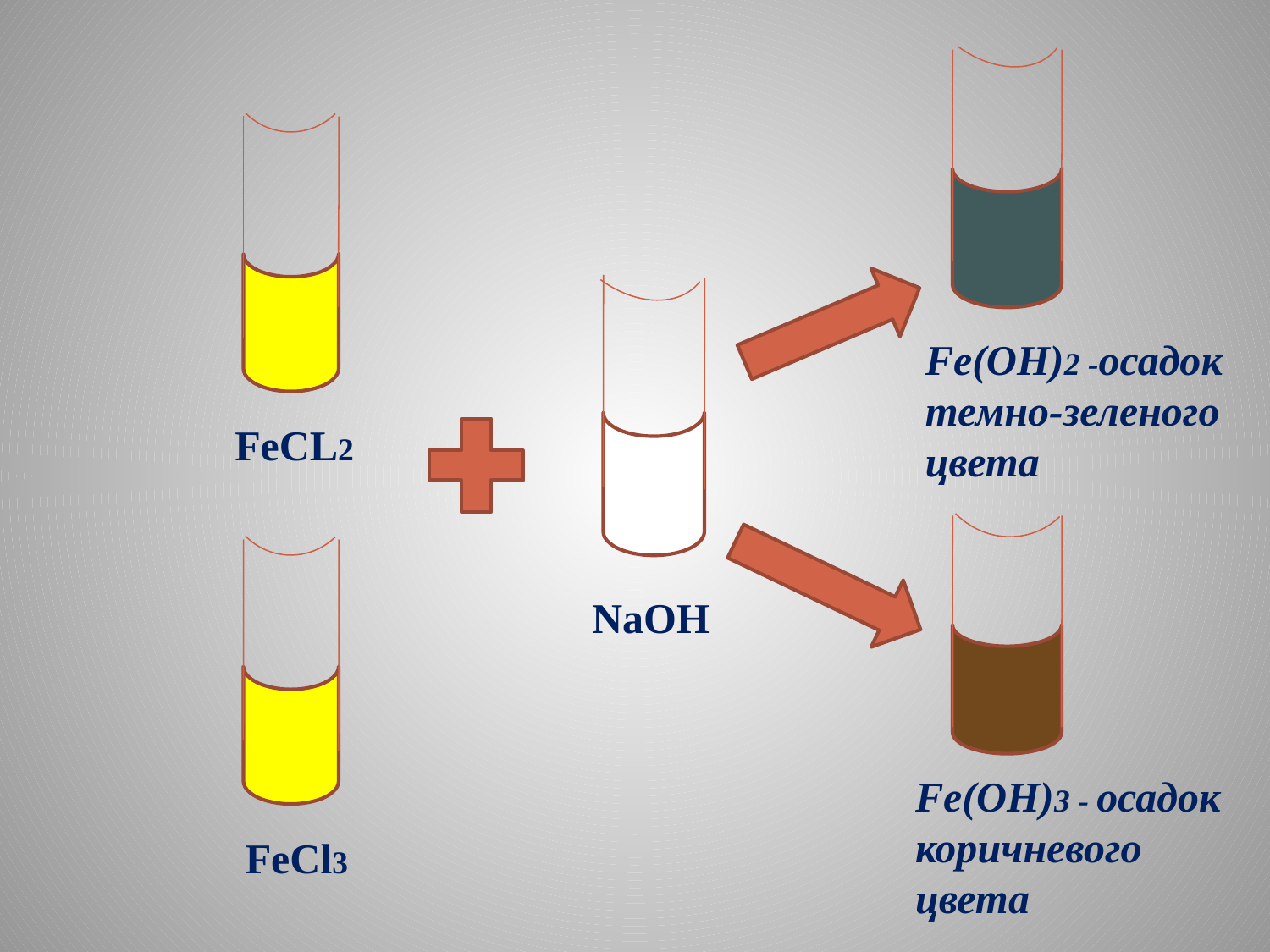

Fe(OH)2 -осадок темно-зеленого цвета

FeCL2

NaOH

Fe(OH)3 - осадок
коричневого
цвета
FeCl3